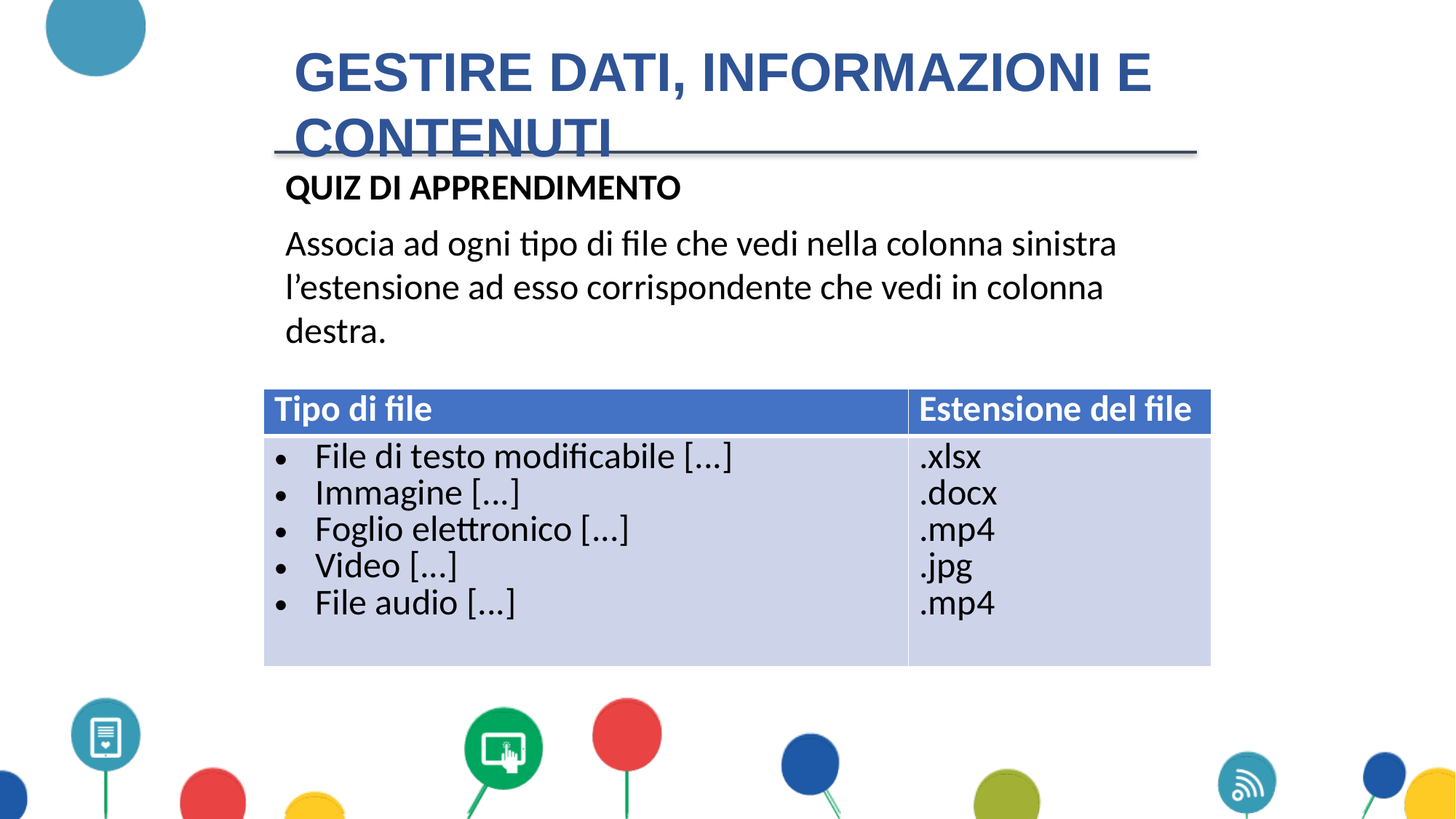

Gestire dati, informazioni e contenuti

QUIZ DI APPRENDIMENTO
Associa ad ogni tipo di file che vedi nella colonna sinistra l’estensione ad esso corrispondente che vedi in colonna destra.

| Tipo di file | Estensione del file |
| --- | --- |
| File di testo modificabile [...] Immagine [...] Foglio elettronico [...] Video [...] File audio [...] | .xlsx .docx .mp4 .jpg .mp4 |